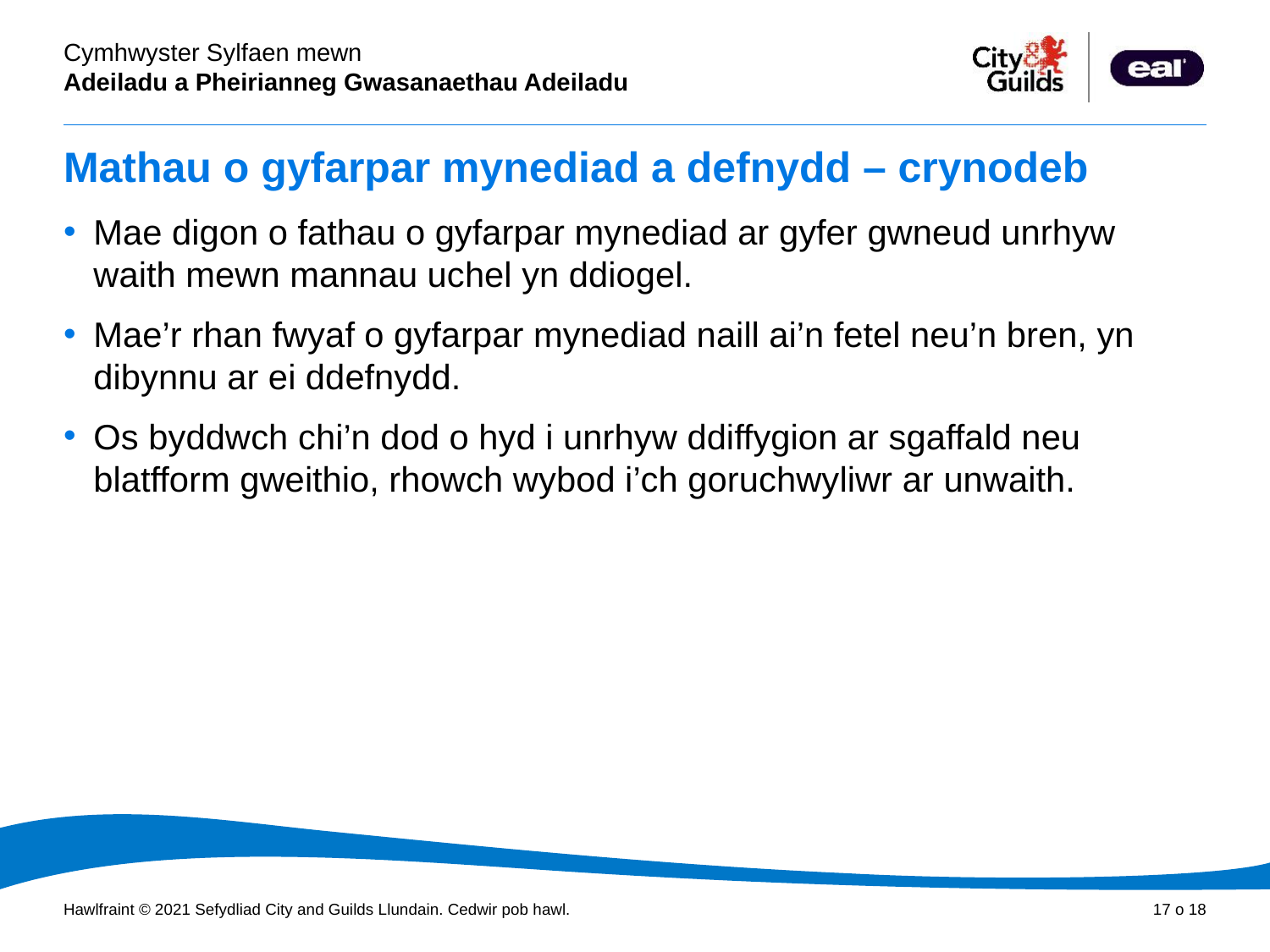

# Mathau o gyfarpar mynediad a defnydd – crynodeb
Mae digon o fathau o gyfarpar mynediad ar gyfer gwneud unrhyw waith mewn mannau uchel yn ddiogel.
Mae’r rhan fwyaf o gyfarpar mynediad naill ai’n fetel neu’n bren, yn dibynnu ar ei ddefnydd.
Os byddwch chi’n dod o hyd i unrhyw ddiffygion ar sgaffald neu blatfform gweithio, rhowch wybod i’ch goruchwyliwr ar unwaith.